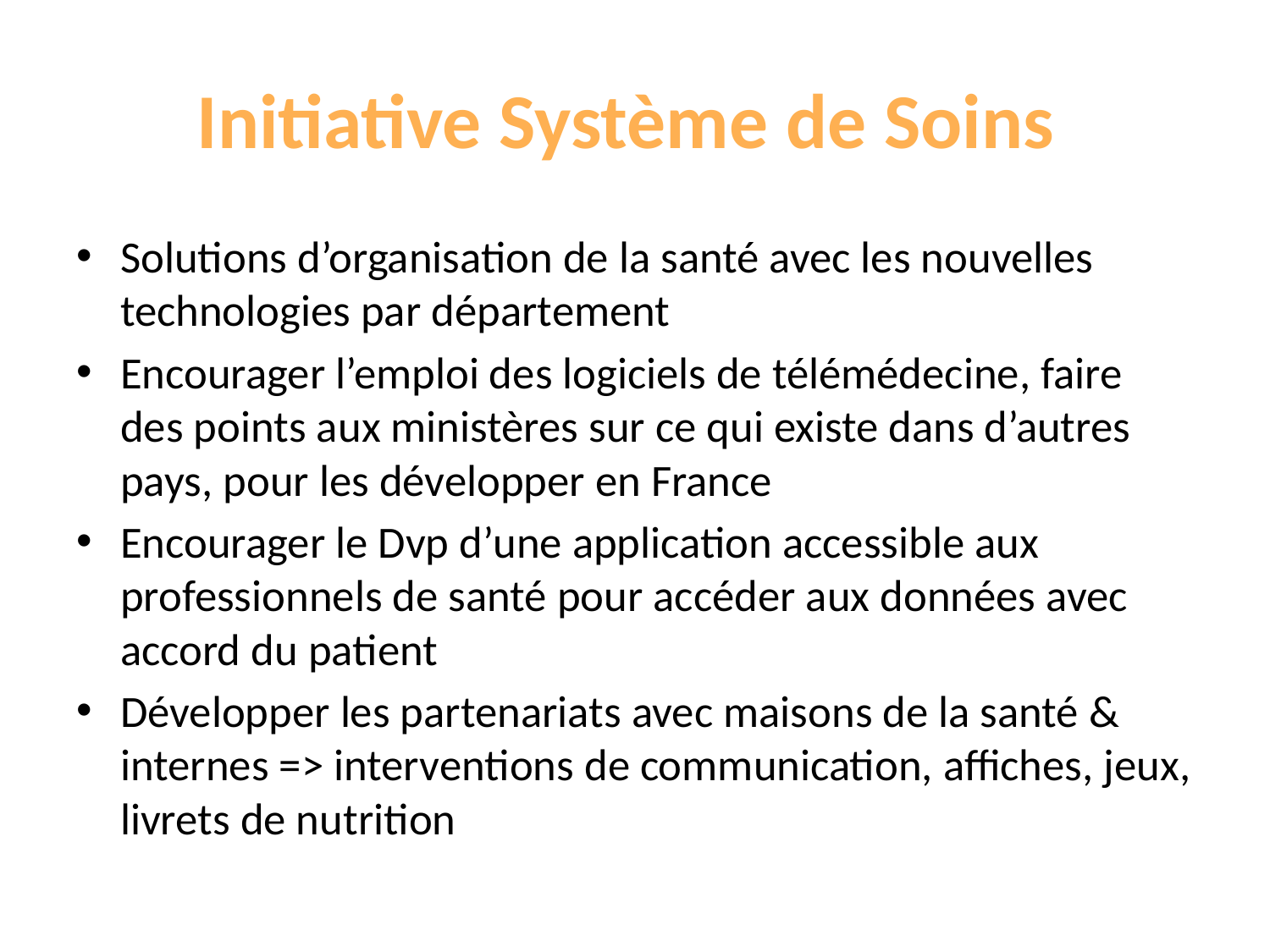

# Initiative Système de Soins
Solutions d’organisation de la santé avec les nouvelles technologies par département
Encourager l’emploi des logiciels de télémédecine, faire des points aux ministères sur ce qui existe dans d’autres pays, pour les développer en France
Encourager le Dvp d’une application accessible aux professionnels de santé pour accéder aux données avec accord du patient
Développer les partenariats avec maisons de la santé & internes => interventions de communication, affiches, jeux, livrets de nutrition